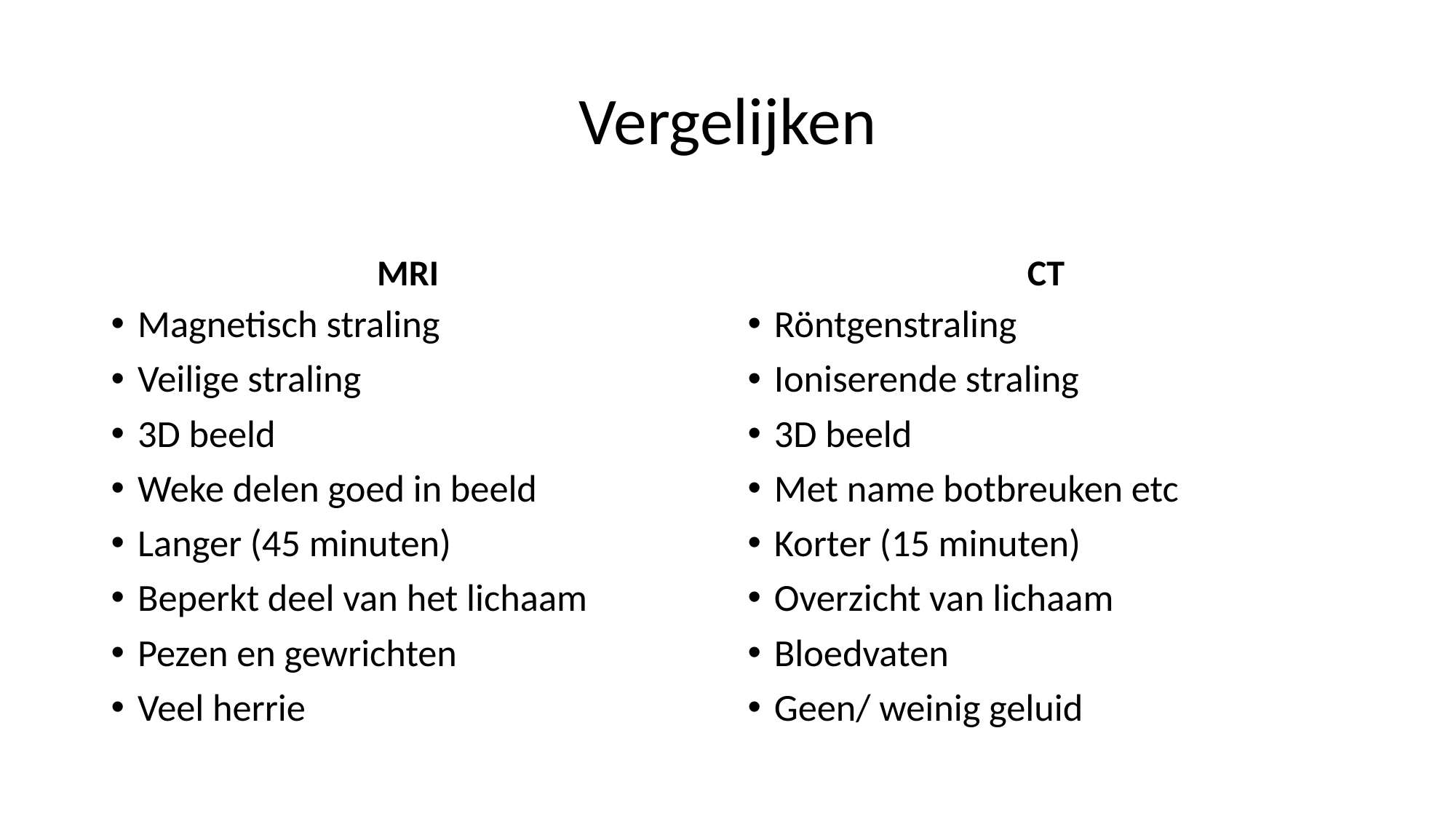

# Vergelijken
MRI
CT
Magnetisch straling
Veilige straling
3D beeld
Weke delen goed in beeld
Langer (45 minuten)
Beperkt deel van het lichaam
Pezen en gewrichten
Veel herrie

Röntgenstraling
Ioniserende straling
3D beeld
Met name botbreuken etc
Korter (15 minuten)
Overzicht van lichaam
Bloedvaten
Geen/ weinig geluid